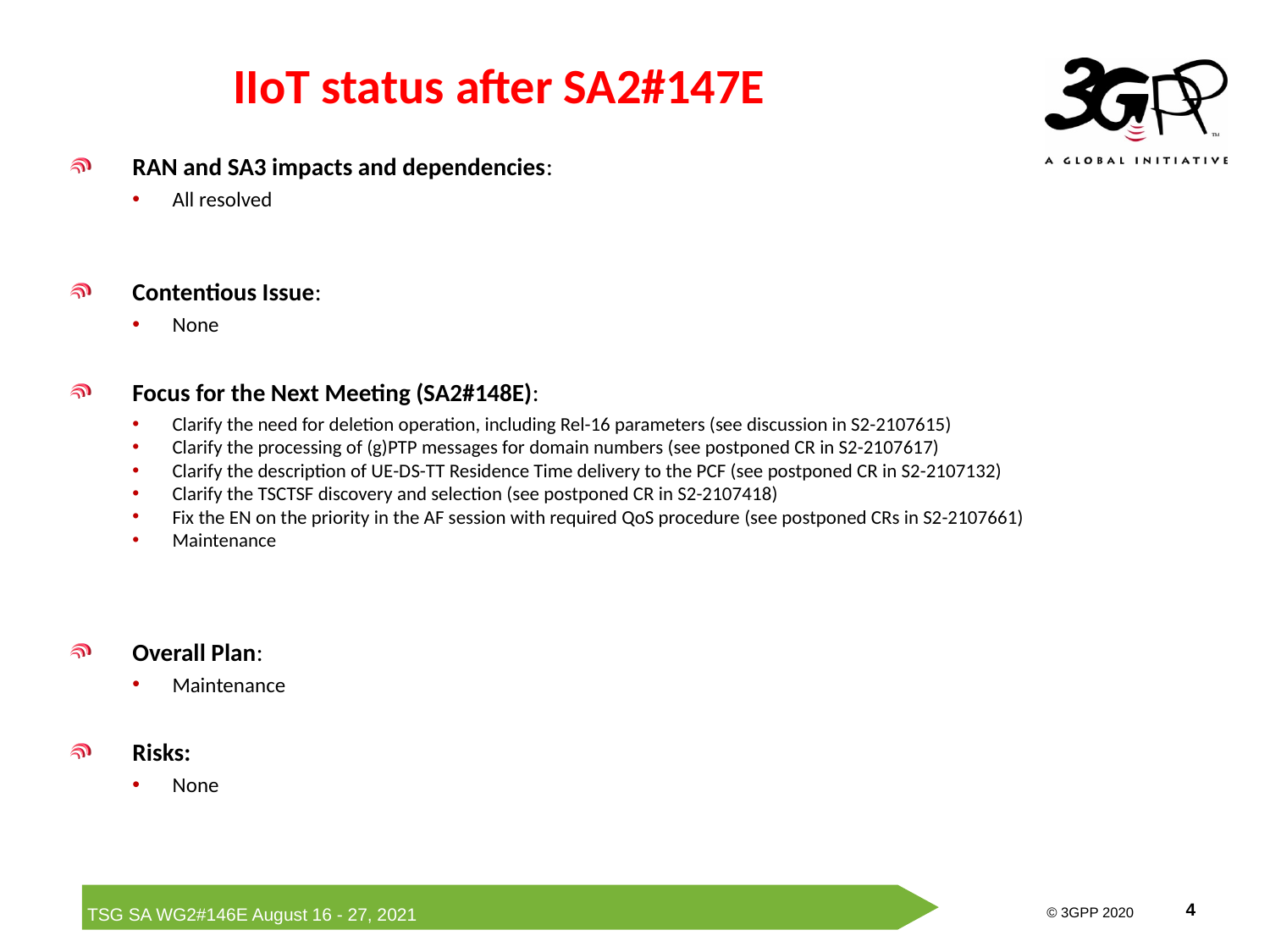

# IIoT status after SA2#147E
RAN and SA3 impacts and dependencies:
All resolved

Contentious Issue:
None

Focus for the Next Meeting (SA2#148E):
Clarify the need for deletion operation, including Rel-16 parameters (see discussion in S2-2107615)
Clarify the processing of (g)PTP messages for domain numbers (see postponed CR in S2-2107617)
Clarify the description of UE-DS-TT Residence Time delivery to the PCF (see postponed CR in S2-2107132)
Clarify the TSCTSF discovery and selection (see postponed CR in S2-2107418)
Fix the EN on the priority in the AF session with required QoS procedure (see postponed CRs in S2-2107661)
Maintenance

Overall Plan:
Maintenance

Risks:
None